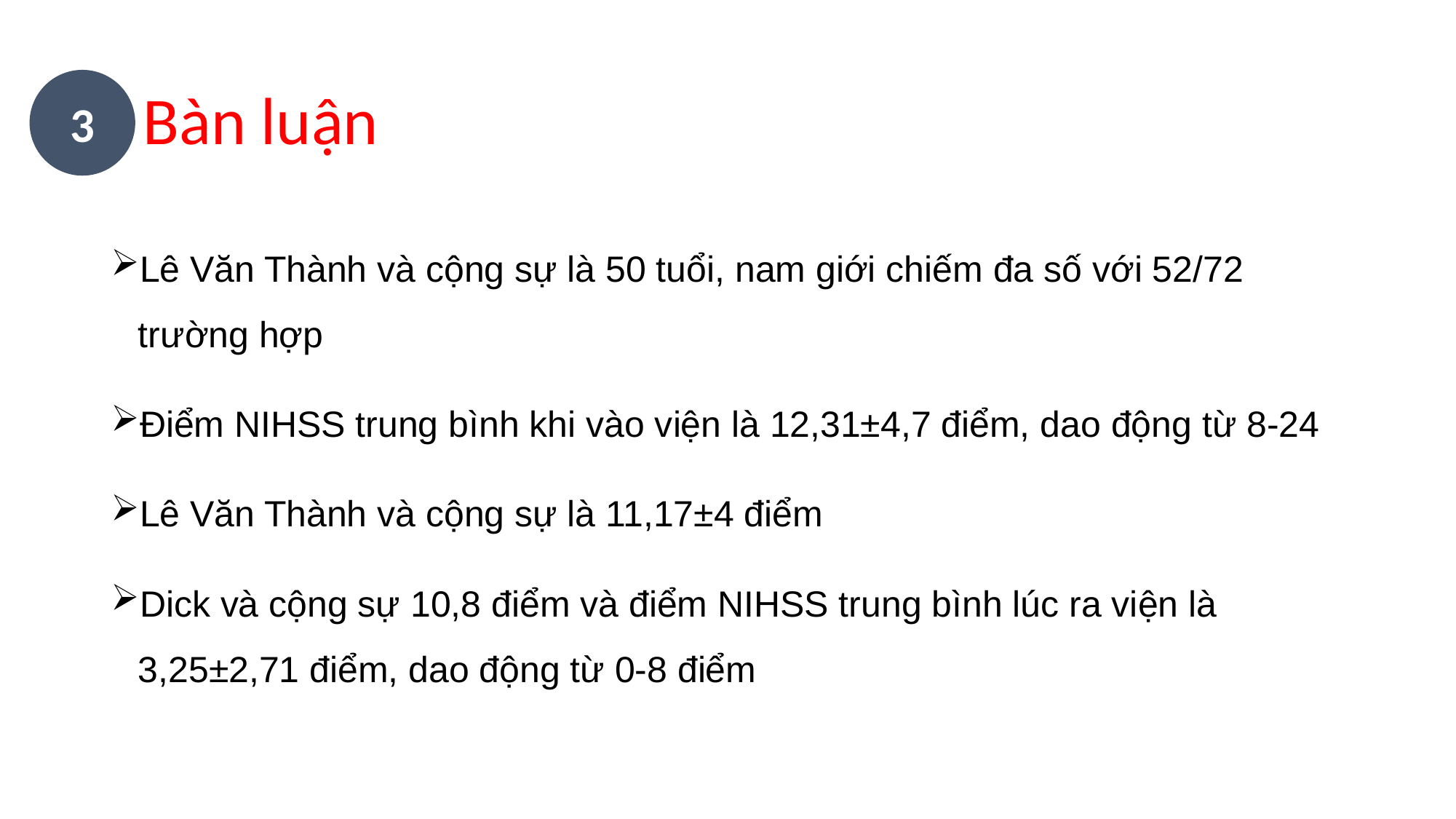

# . Bàn luận
3
Lê Văn Thành và cộng sự là 50 tuổi, nam giới chiếm đa số với 52/72 trường hợp
Điểm NIHSS trung bình khi vào viện là 12,31±4,7 điểm, dao động từ 8-24
Lê Văn Thành và cộng sự là 11,17±4 điểm
Dick và cộng sự 10,8 điểm và điểm NIHSS trung bình lúc ra viện là 3,25±2,71 điểm, dao động từ 0-8 điểm